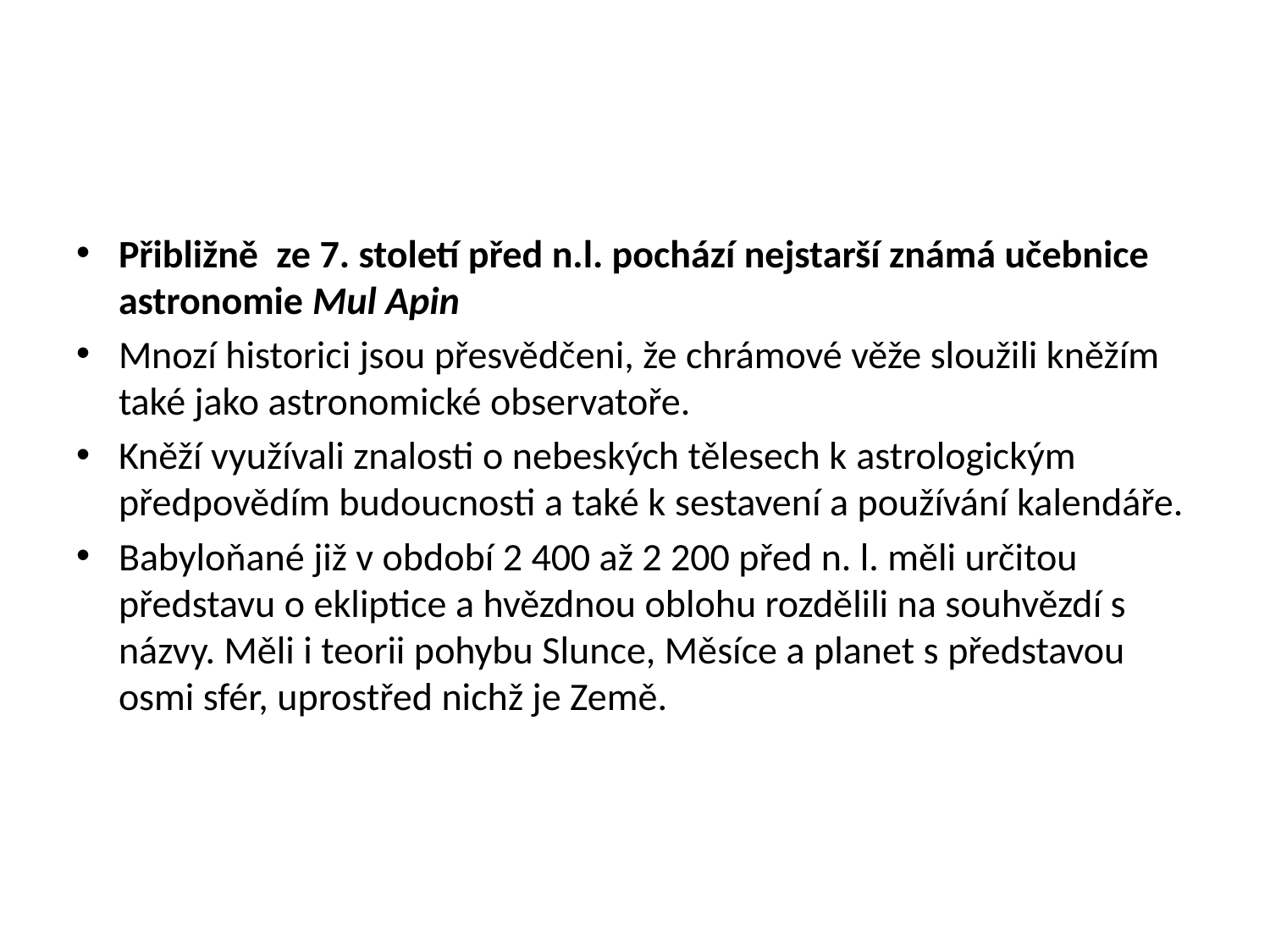

#
Přibližně  ze 7. století před n.l. pochází nejstarší známá učebnice astronomie Mul Apin
Mnozí historici jsou přesvědčeni, že chrámové věže sloužili kněžím také jako astronomické observatoře.
Kněží využívali znalosti o nebeských tělesech k astrologickým předpovědím budoucnosti a také k sestavení a používání kalendáře.
Babyloňané již v období 2 400 až 2 200 před n. l. měli určitou představu o ekliptice a hvězdnou oblohu rozdělili na souhvězdí s názvy. Měli i teorii pohybu Slunce, Měsíce a planet s představou osmi sfér, uprostřed nichž je Země.